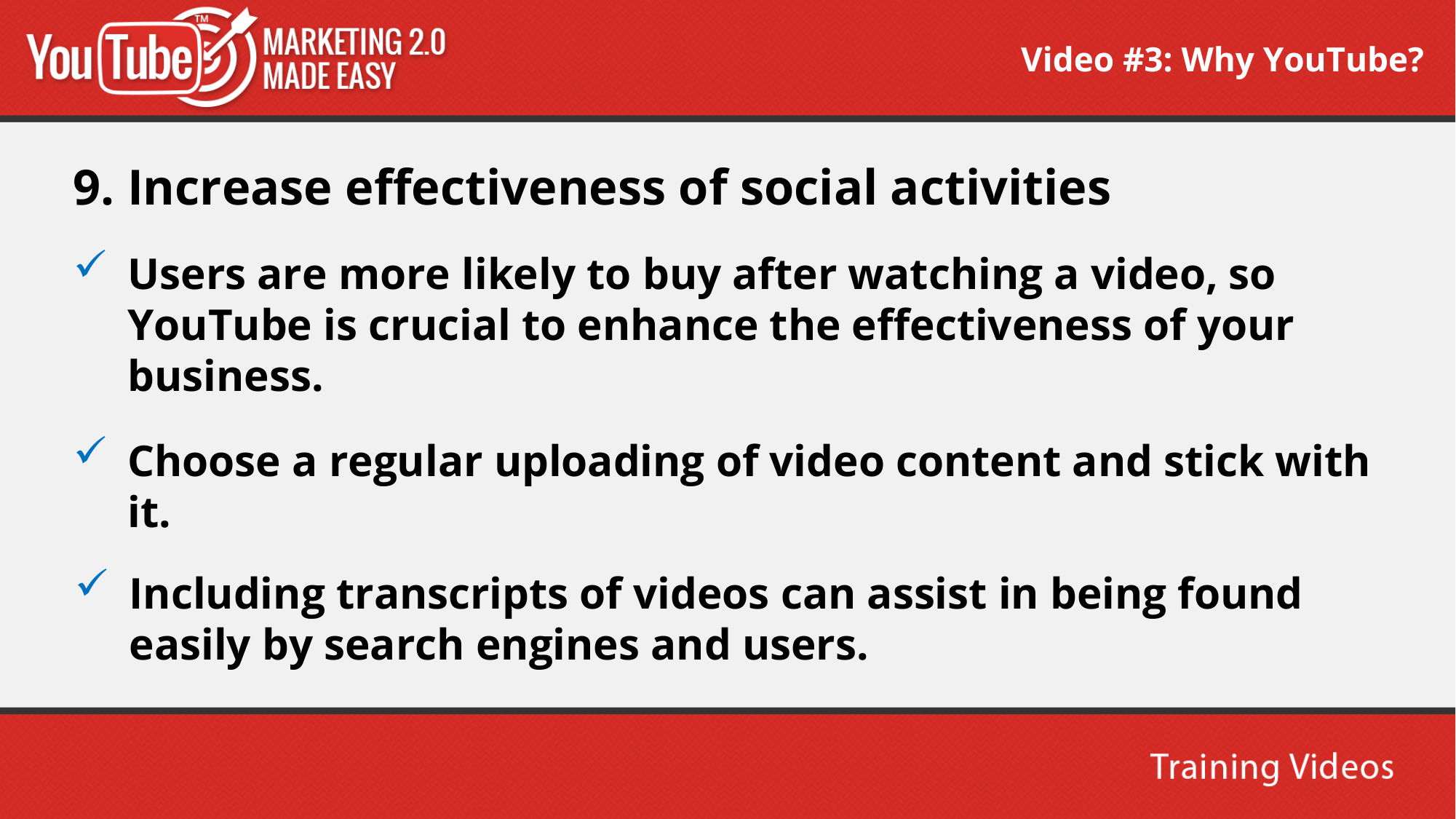

Video #3: Why YouTube?
9. Increase effectiveness of social activities
Users are more likely to buy after watching a video, so YouTube is crucial to enhance the effectiveness of your business.
Choose a regular uploading of video content and stick with it.
Including transcripts of videos can assist in being found easily by search engines and users.